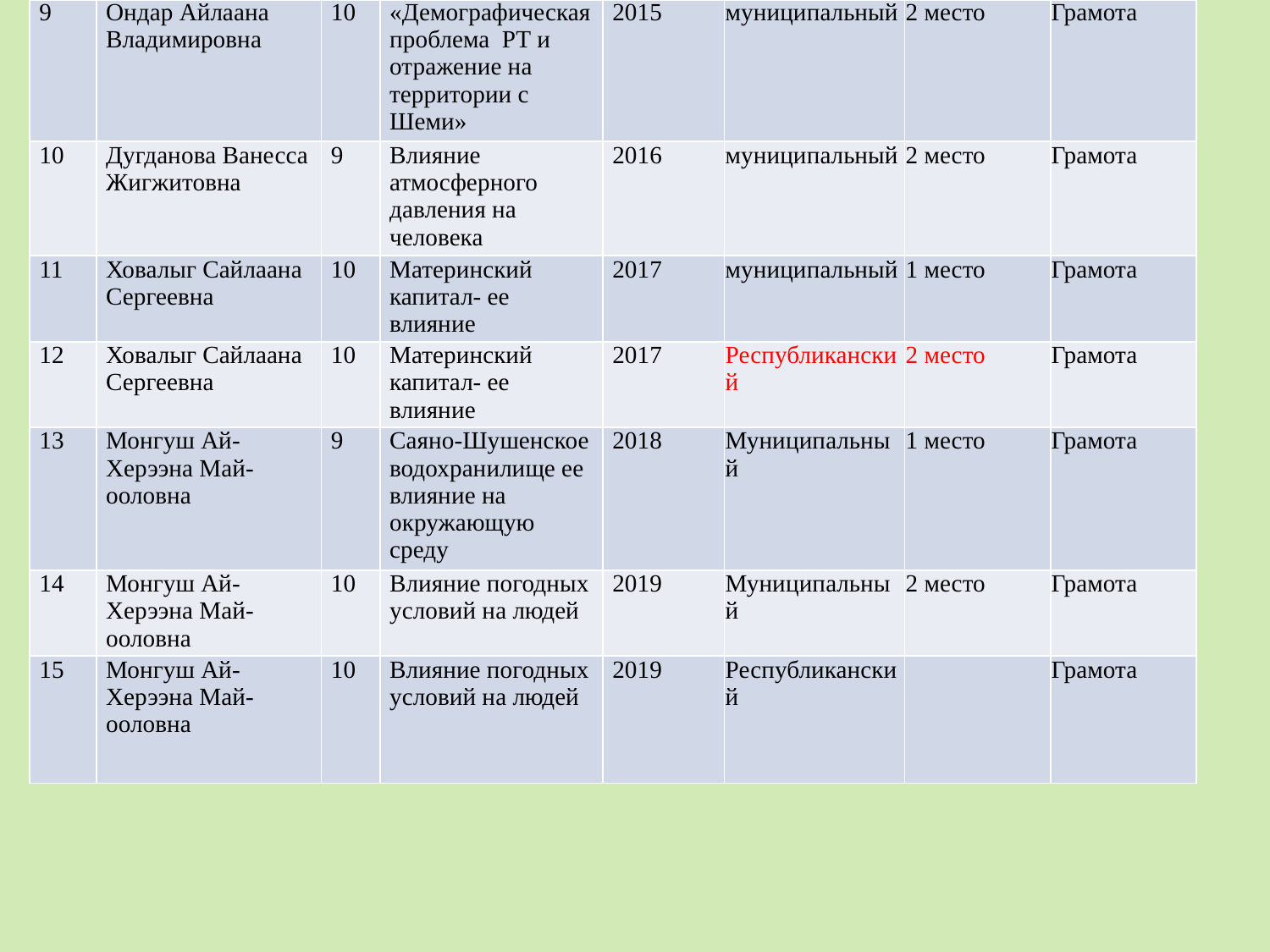

| № | Ф.И.О. учащихся, класс | Класс | Темы работ | Год | Уровень | Результат | Подтверждающий документ |
| --- | --- | --- | --- | --- | --- | --- | --- |
| 9 | Ондар Айлаана Владимировна | 10 | «Демографическая проблема РТ и отражение на территории с Шеми» | 2015 | муниципальный | 2 место | Грамота |
| 10 | Дугданова Ванесса Жигжитовна | 9 | Влияние атмосферного давления на человека | 2016 | муниципальный | 2 место | Грамота |
| 11 | Ховалыг Сайлаана Сергеевна | 10 | Материнский капитал- ее влияние | 2017 | муниципальный | 1 место | Грамота |
| 12 | Ховалыг Сайлаана Сергеевна | 10 | Материнский капитал- ее влияние | 2017 | Республиканский | 2 место | Грамота |
| 13 | Монгуш Ай-Херээна Май-ооловна | 9 | Саяно-Шушенское водохранилище ее влияние на окружающую среду | 2018 | Муниципальный | 1 место | Грамота |
| 14 | Монгуш Ай-Херээна Май-ооловна | 10 | Влияние погодных условий на людей | 2019 | Муниципальный | 2 место | Грамота |
| 15 | Монгуш Ай-Херээна Май-ооловна | 10 | Влияние погодных условий на людей | 2019 | Республиканский |  | Грамота |
#